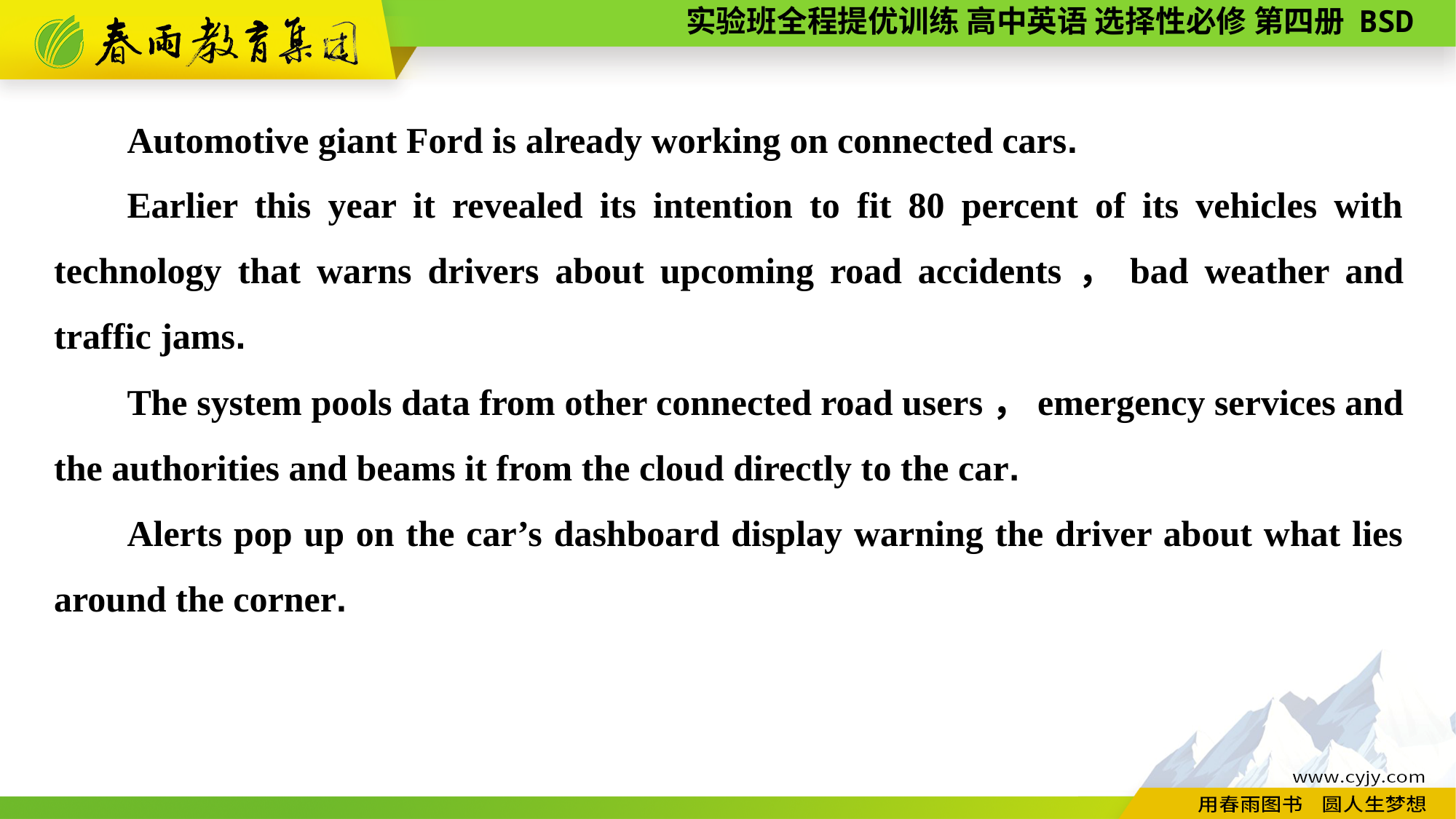

Automotive giant Ford is already working on connected cars.
Earlier this year it revealed its intention to fit 80 percent of its vehicles with technology that warns drivers about upcoming road accidents，bad weather and traffic jams.
The system pools data from other connected road users，emergency services and the authorities and beams it from the cloud directly to the car.
Alerts pop up on the car’s dashboard display warning the driver about what lies around the corner.